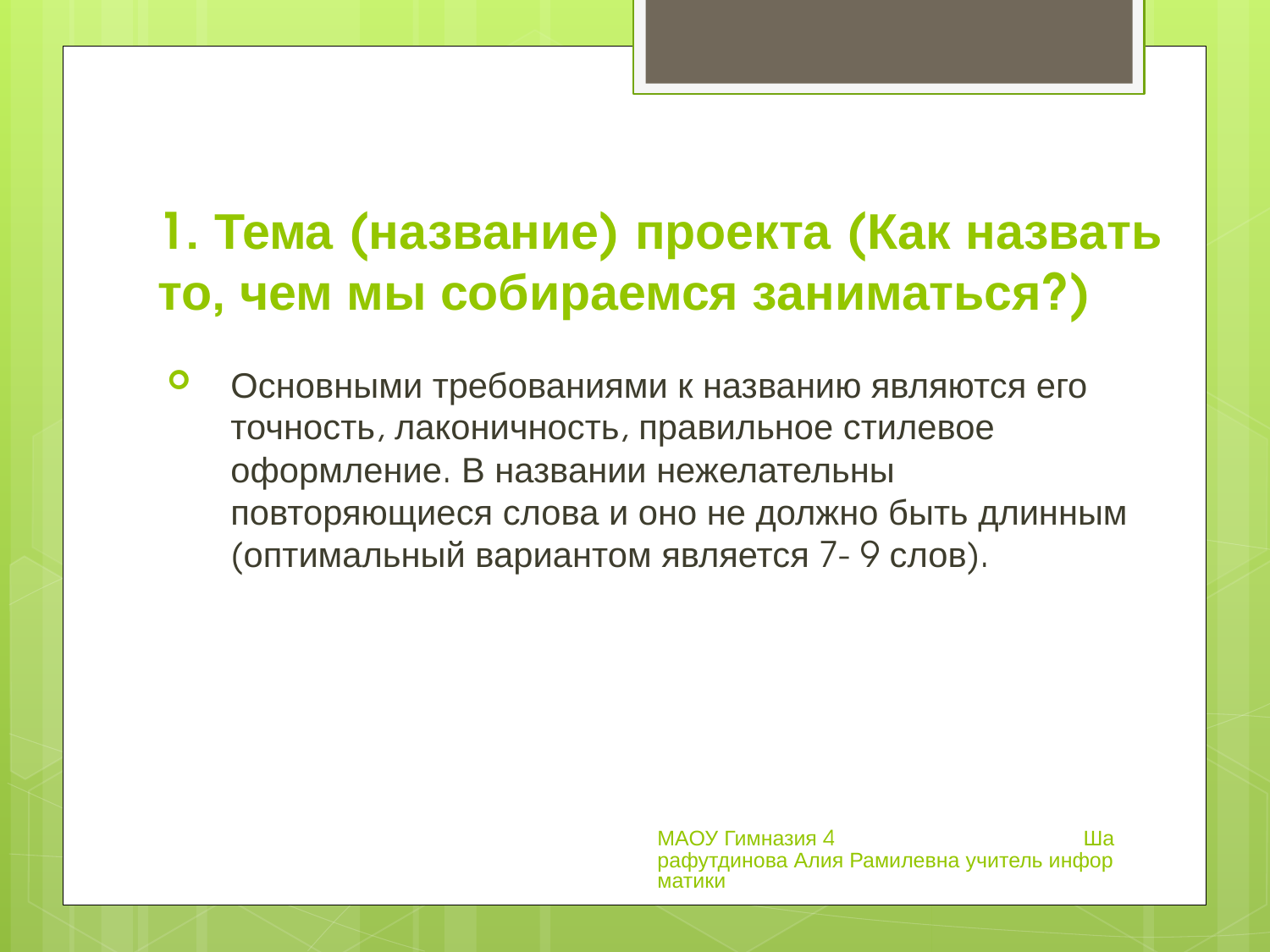

# 1. Тема (название) проекта (Как назвать то, чем мы собираемся заниматься?)
Основными требованиями к названию являются его точность, лаконичность, правильное стилевое оформление. В названии нежелательны повторяющиеся слова и оно не должно быть длинным (оптимальный вариантом является 7- 9 слов).

МАОУ Гимназия 4                                          Шарафутдинова Алия Рамилевна учитель информатики